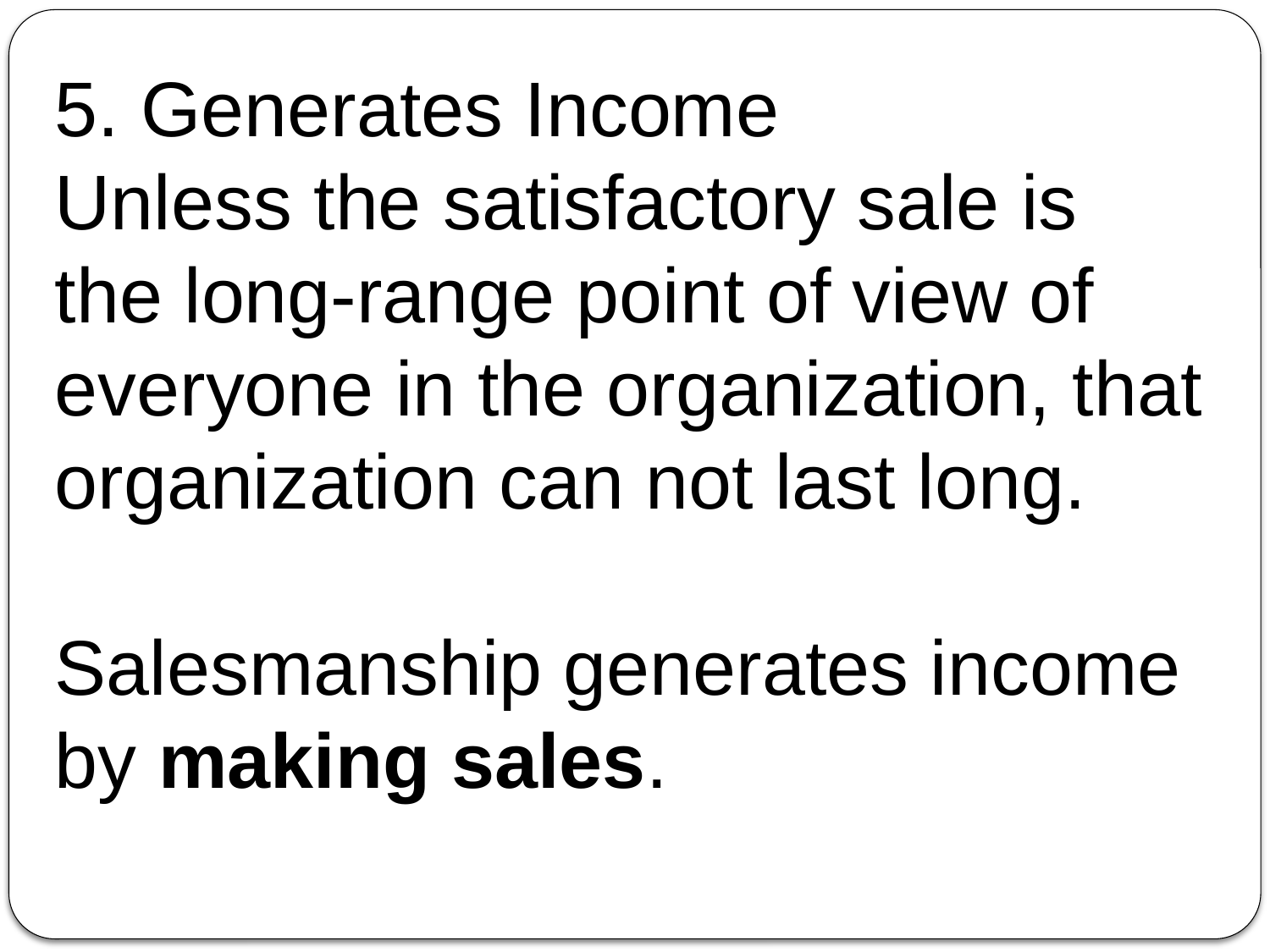

5. Generates Income
Unless the satisfactory sale is the long-range point of view of everyone in the organization, that organization can not last long.

Salesmanship generates income by making sales.